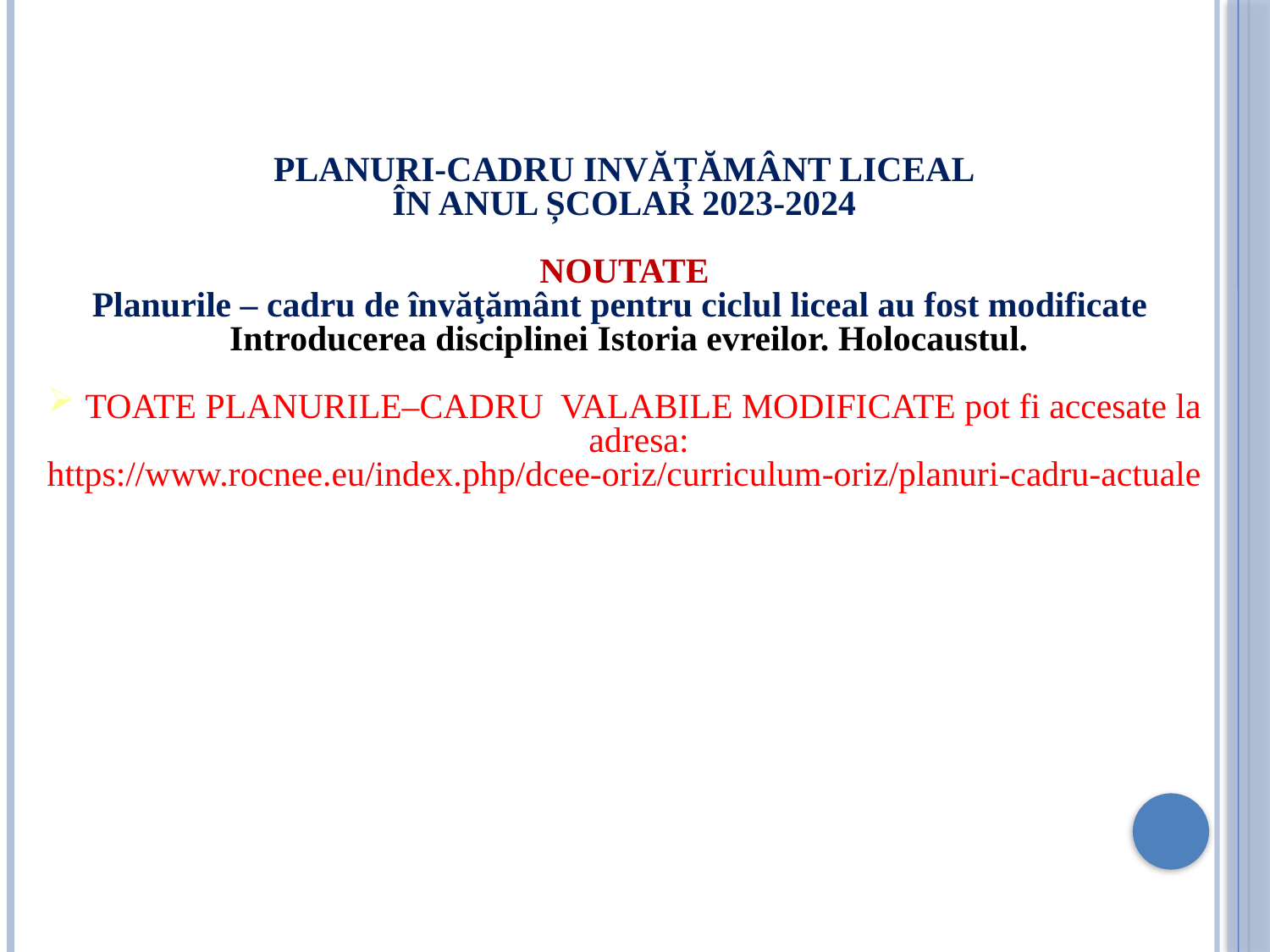

PLANURI-CADRU INVĂȚĂMÂNT LICEAL
ÎN ANUL ȘCOLAR 2023-2024

NOUTATE
Planurile – cadru de învăţământ pentru ciclul liceal au fost modificate
 Introducerea disciplinei Istoria evreilor. Holocaustul.

TOATE PLANURILE–CADRU  VALABILE MODIFICATE pot fi accesate la adresa:
https://www.rocnee.eu/index.php/dcee-oriz/curriculum-oriz/planuri-cadru-actuale

9